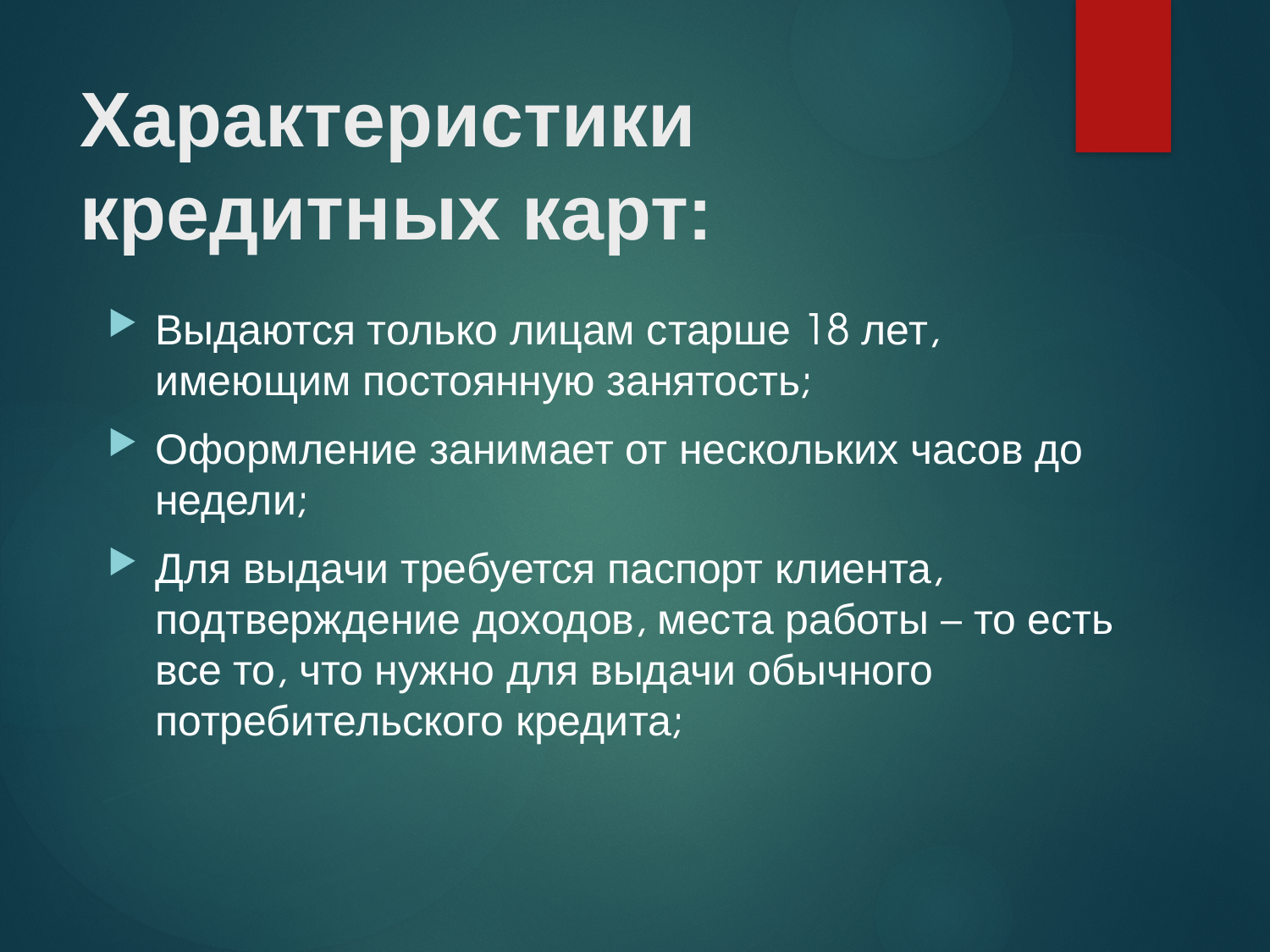

# Характеристики кредитных карт:
Выдаются только лицам старше 18 лет, имеющим постоянную занятость;
Оформление занимает от нескольких часов до недели;
Для выдачи требуется паспорт клиента, подтверждение доходов, места работы – то есть все то, что нужно для выдачи обычного потребительского кредита;